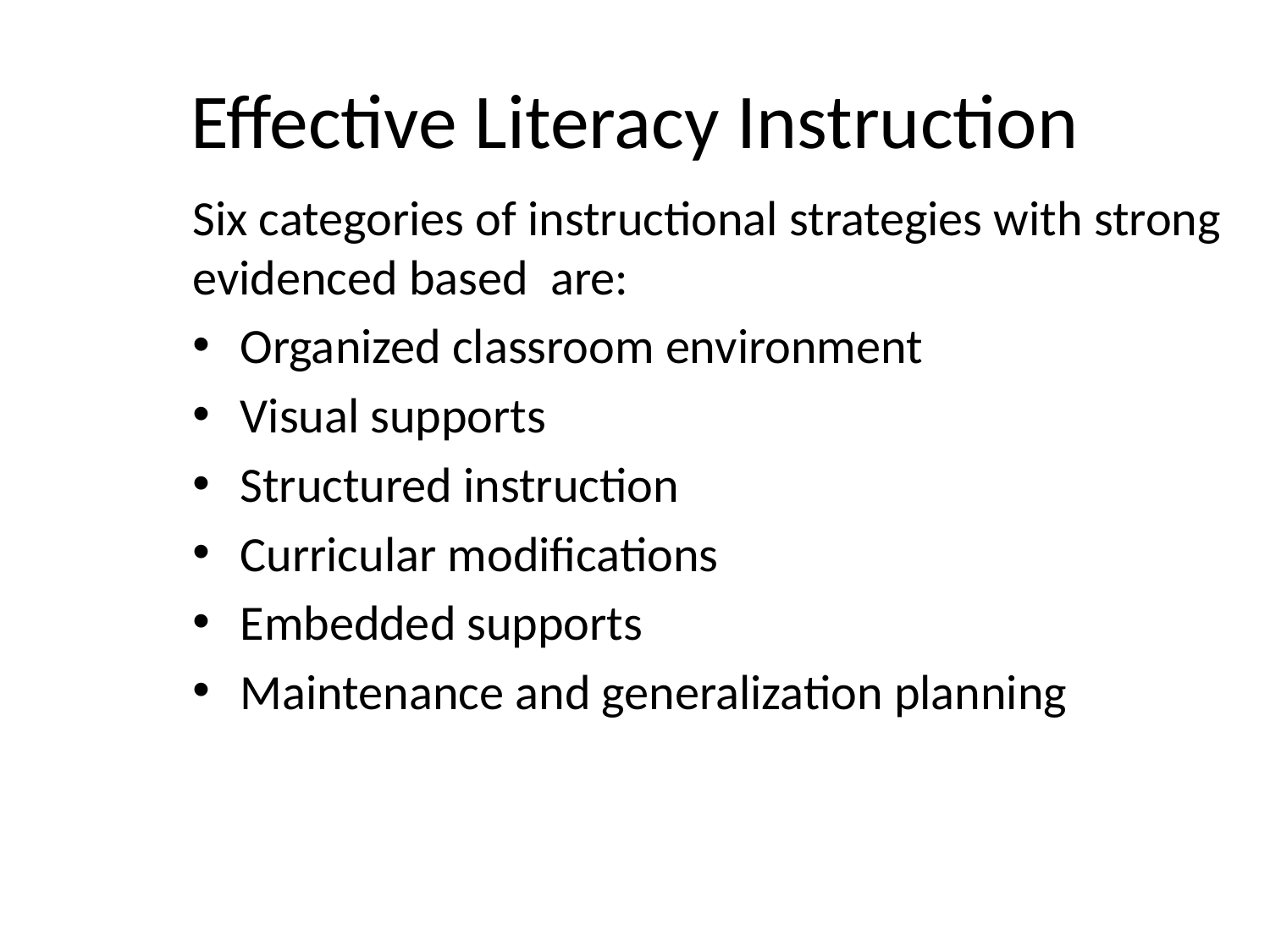

# Effective Literacy Instruction
Six categories of instructional strategies with strong evidenced based  are:
Organized classroom environment
Visual supports
Structured instruction
Curricular modifications
Embedded supports
Maintenance and generalization planning